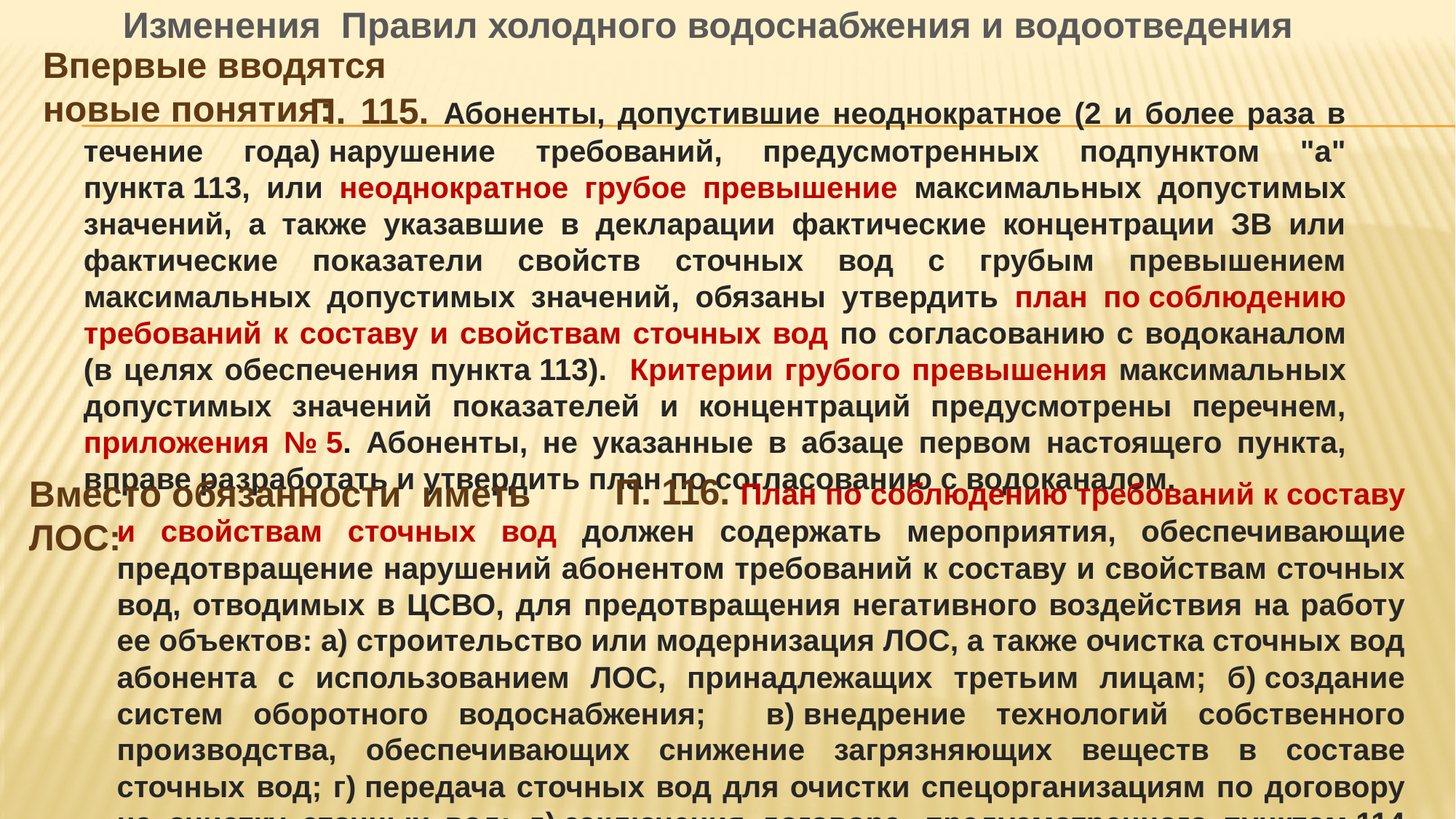

Изменения  Правил холодного водоснабжения и водоотведения
Впервые вводятся новые понятия:
                  П. 115. Абоненты, допустившие неоднократное (2 и более раза в течение года) нарушение требований, предусмотренных подпунктом "а" пункта 113, или неоднократное грубое превышение максимальных допустимых значений, а также указавшие в декларации фактические концентрации ЗВ или фактические показатели свойств сточных вод с грубым превышением максимальных допустимых значений, обязаны утвердить план по соблюдению требований к составу и свойствам сточных вод по согласованию с водоканалом (в целях обеспечения пункта 113).  Критерии грубого превышения максимальных допустимых значений показателей и концентраций предусмотрены перечнем, приложения № 5. Абоненты, не указанные в абзаце первом настоящего пункта, вправе разработать и утвердить план по согласованию с водоканалом.
                                                     П. 116. План по соблюдению требований к составу и свойствам сточных вод должен содержать мероприятия, обеспечивающие предотвращение нарушений абонентом требований к составу и свойствам сточных вод, отводимых в ЦСВО, для предотвращения негативного воздействия на работу ее объектов: а) строительство или модернизация ЛОС, а также очистка сточных вод абонента с использованием ЛОС, принадлежащих третьим лицам; б) создание систем оборотного водоснабжения;  в) внедрение технологий собственного производства, обеспечивающих снижение загрязняющих веществ в составе сточных вод; г) передача сточных вод для очистки спецорганизациям по договору на очистку сточных вод; д) заключения договора, предусмотренного пунктом 114 настоящих Правил.
Вместо обязанности  иметь ЛОС: